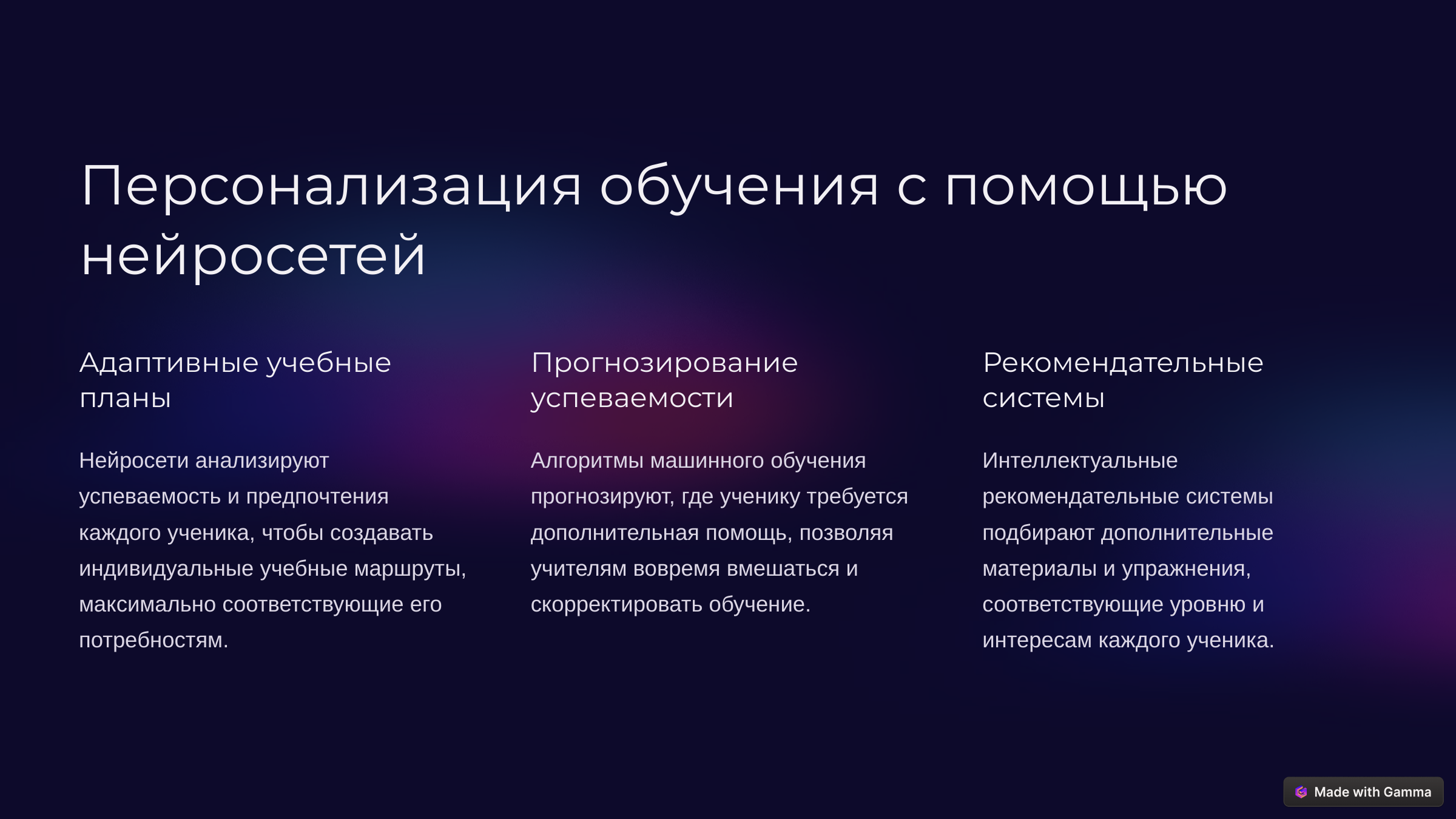

Персонализация обучения с помощью нейросетей
Адаптивные учебные планы
Прогнозирование успеваемости
Рекомендательные системы
Нейросети анализируют успеваемость и предпочтения каждого ученика, чтобы создавать индивидуальные учебные маршруты, максимально соответствующие его потребностям.
Алгоритмы машинного обучения прогнозируют, где ученику требуется дополнительная помощь, позволяя учителям вовремя вмешаться и скорректировать обучение.
Интеллектуальные рекомендательные системы подбирают дополнительные материалы и упражнения, соответствующие уровню и интересам каждого ученика.